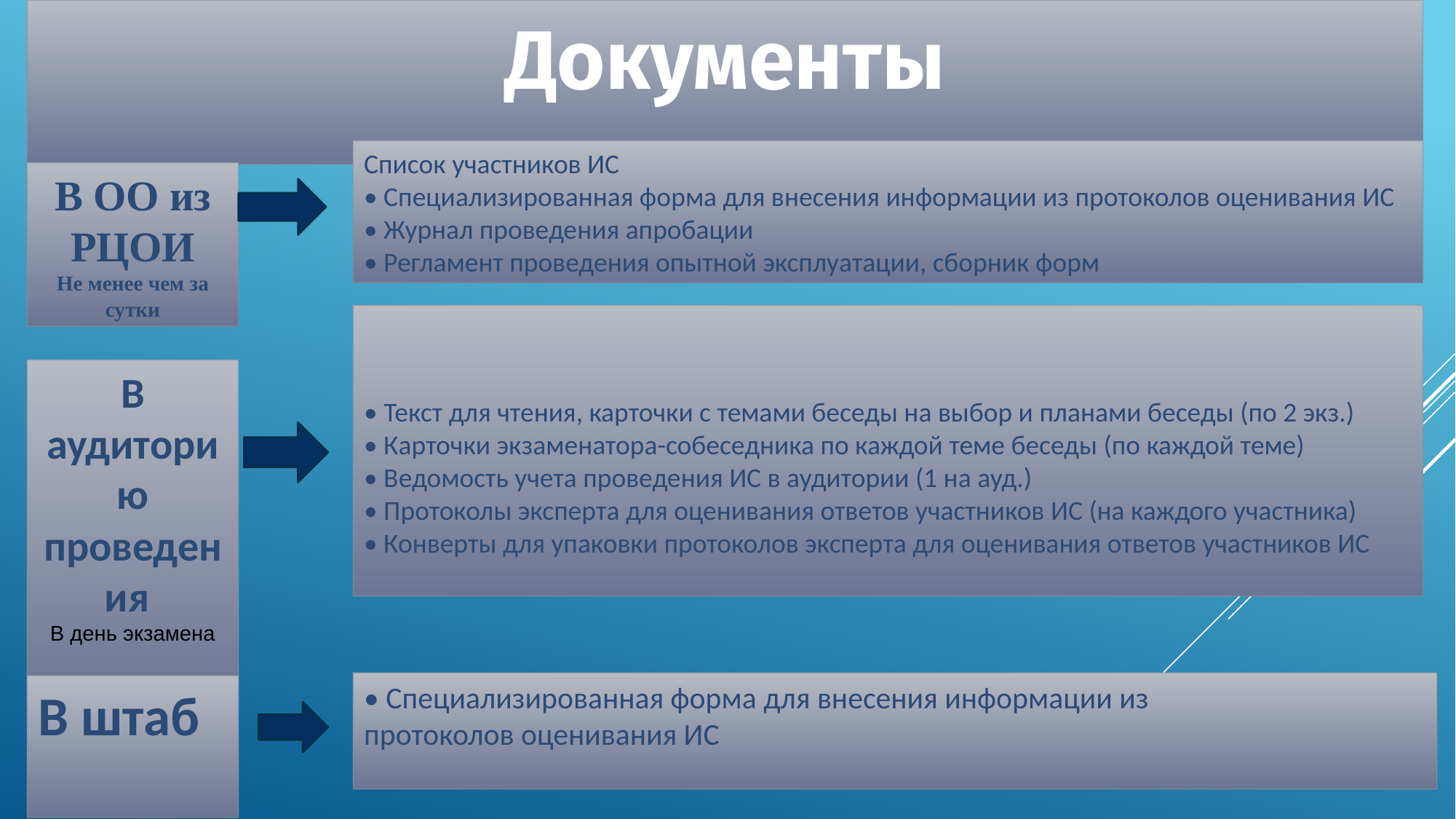

# Документы
Список участников ИС
• Специализированная форма для внесения информации из протоколов оценивания ИС
• Журнал проведения апробации
• Регламент проведения опытной эксплуатации, сборник форм
В ОО из
РЦОИ
Не менее чем за сутки

• Текст для чтения, карточки с темами беседы на выбор и планами беседы (по 2 экз.)
• Карточки экзаменатора-собеседника по каждой теме беседы (по каждой теме)
• Ведомость учета проведения ИС в аудитории (1 на ауд.)
• Протоколы эксперта для оценивания ответов участников ИС (на каждого участника)
• Конверты для упаковки протоколов эксперта для оценивания ответов участников ИС
В аудиторию
проведения
В день экзамена

• Специализированная форма для внесения информации из
протоколов оценивания ИС
В штаб